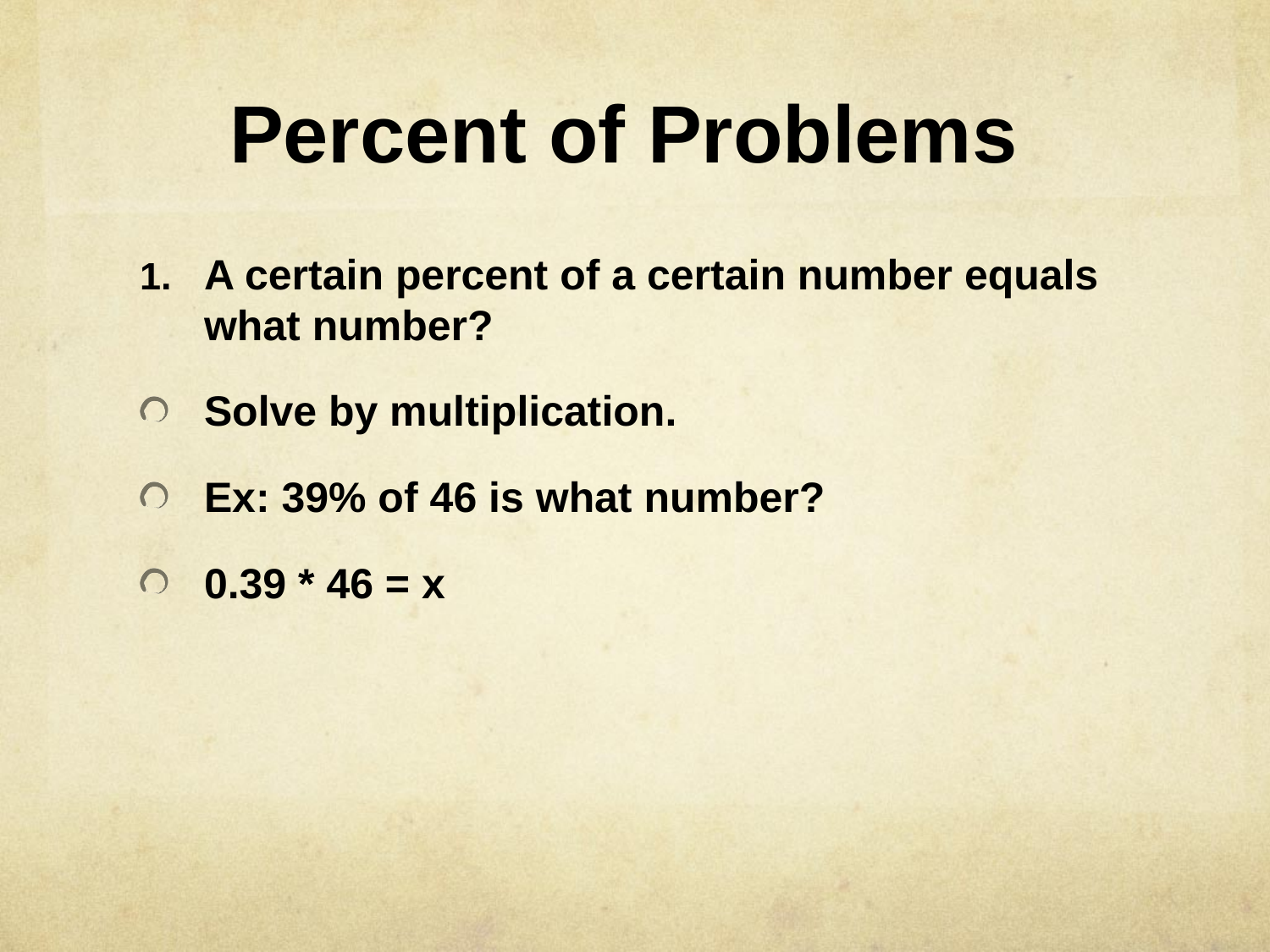

# Percent of Problems
A certain percent of a certain number equals what number?
Solve by multiplication.
Ex: 39% of 46 is what number?
0.39 * 46 = x